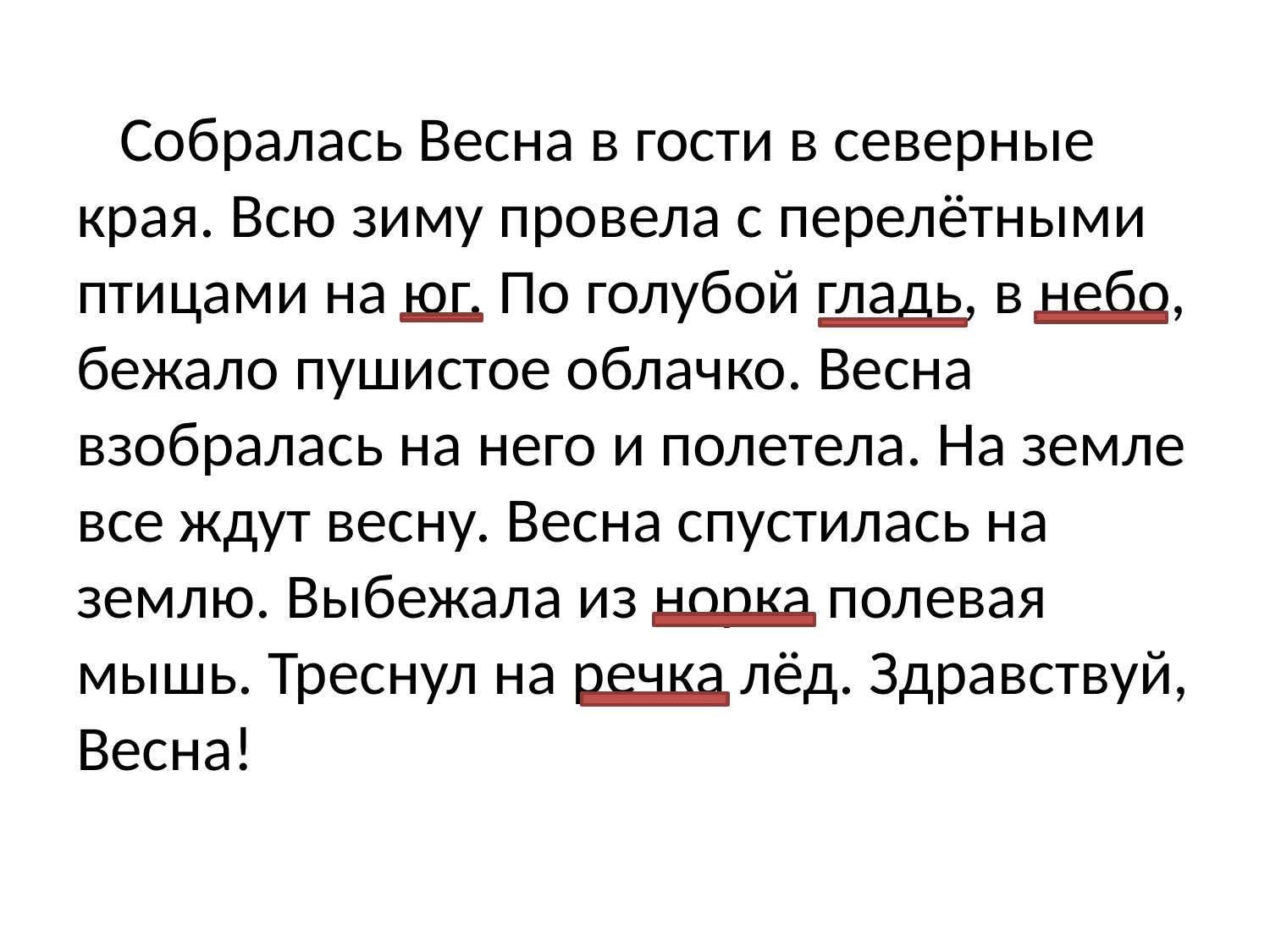

# Собралась Весна в гости в северные края. Всю зиму провела с перелётными птицами на юг. По голубой гладь, в небо, бежало пушистое облачко. Весна взобралась на него и полетела. На земле все ждут весну. Весна спустилась на землю. Выбежала из норка полевая мышь. Треснул на речка лёд. Здравствуй, Весна!